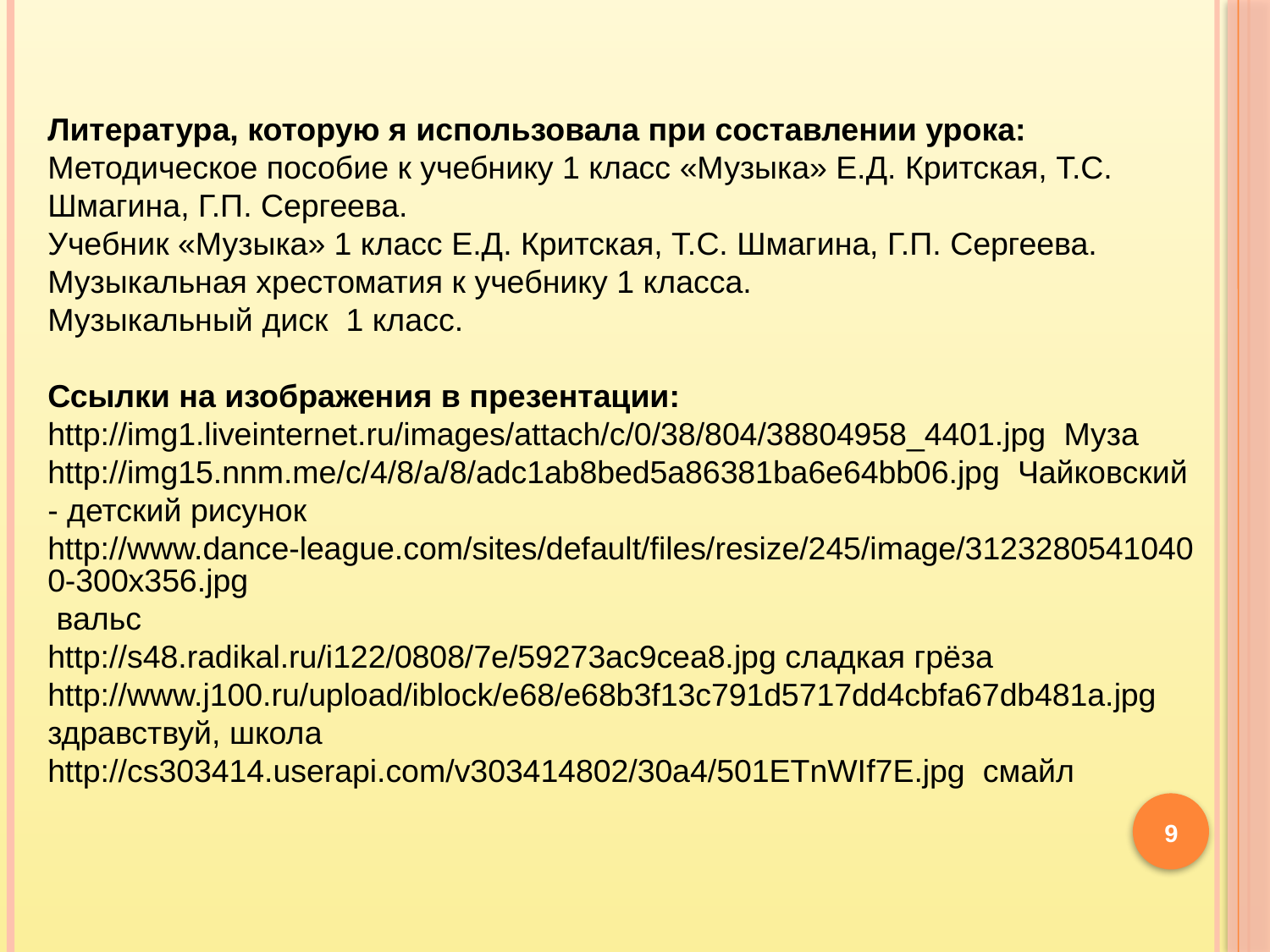

Литература, которую я использовала при составлении урока:
Методическое пособие к учебнику 1 класс «Музыка» Е.Д. Критская, Т.С. Шмагина, Г.П. Сергеева.
Учебник «Музыка» 1 класс Е.Д. Критская, Т.С. Шмагина, Г.П. Сергеева.
Музыкальная хрестоматия к учебнику 1 класса.
Музыкальный диск  1 класс.

Ссылки на изображения в презентации:
http://img1.liveinternet.ru/images/attach/c/0/38/804/38804958_4401.jpg  Муза
http://img15.nnm.me/c/4/8/a/8/adc1ab8bed5a86381ba6e64bb06.jpg  Чайковский
- детский рисунок
http://www.dance-league.com/sites/default/files/resize/245/image/31232805410400-300x356.jpg вальс
http://s48.radikal.ru/i122/0808/7e/59273ac9cea8.jpg сладкая грёза
http://www.j100.ru/upload/iblock/e68/e68b3f13c791d5717dd4cbfa67db481a.jpg здравствуй, школа
http://cs303414.userapi.com/v303414802/30a4/501ETnWIf7E.jpg  смайл
9